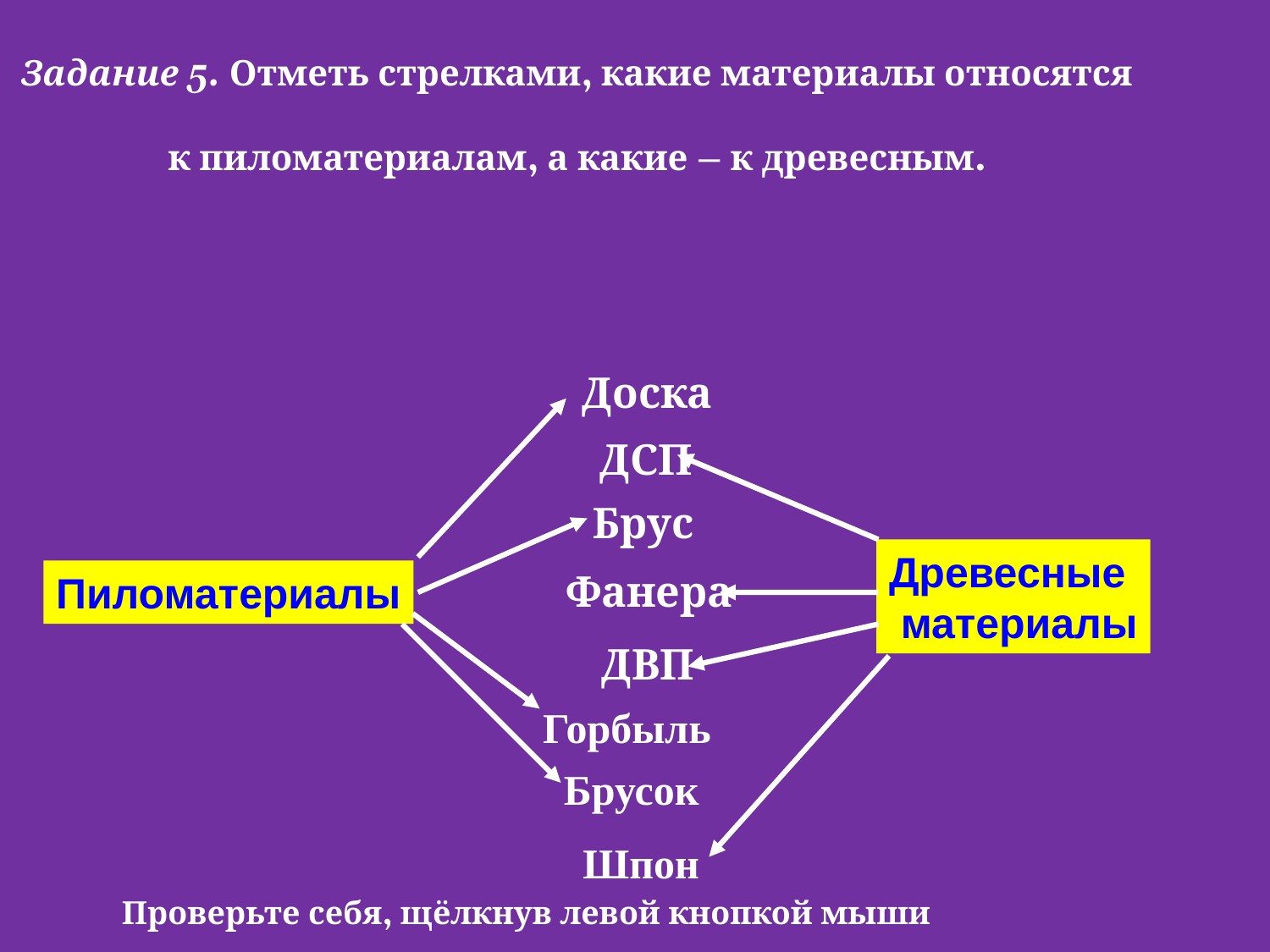

# Задание 5. Отметь стрелками, какие материалы относятся к пиломатериалам, а какие – к древесным.
Доска

ДСП

Брус

Древесные
 материалы
Фанера
Пиломатериалы

ДВП

Горбыль
Брусок
Шпон
Проверьте себя, щёлкнув левой кнопкой мыши